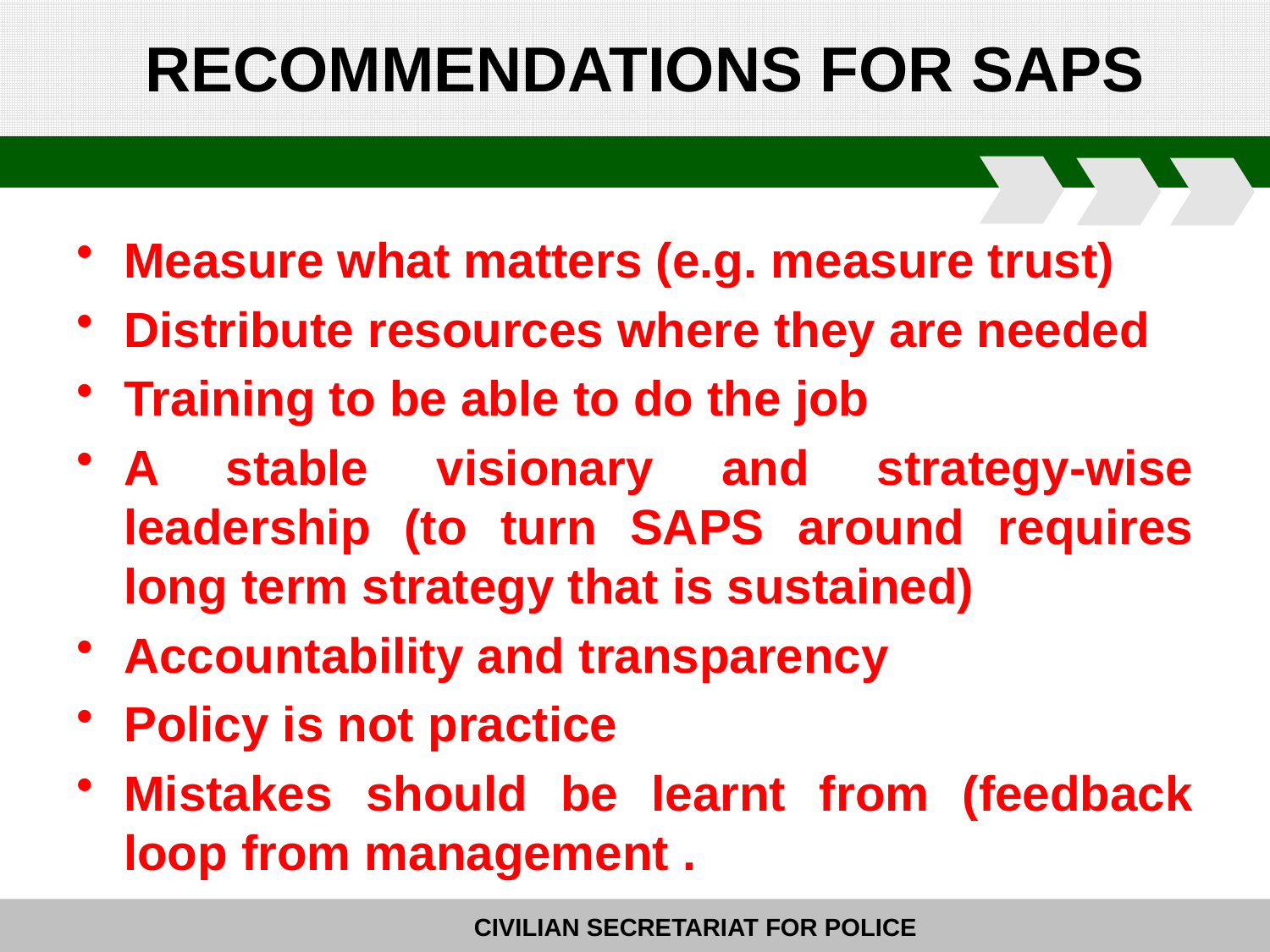

# RECOMMENDATIONS FOR SAPS
Measure what matters (e.g. measure trust)
Distribute resources where they are needed
Training to be able to do the job
A stable visionary and strategy-wise leadership (to turn SAPS around requires long term strategy that is sustained)
Accountability and transparency
Policy is not practice
Mistakes should be learnt from (feedback loop from management .